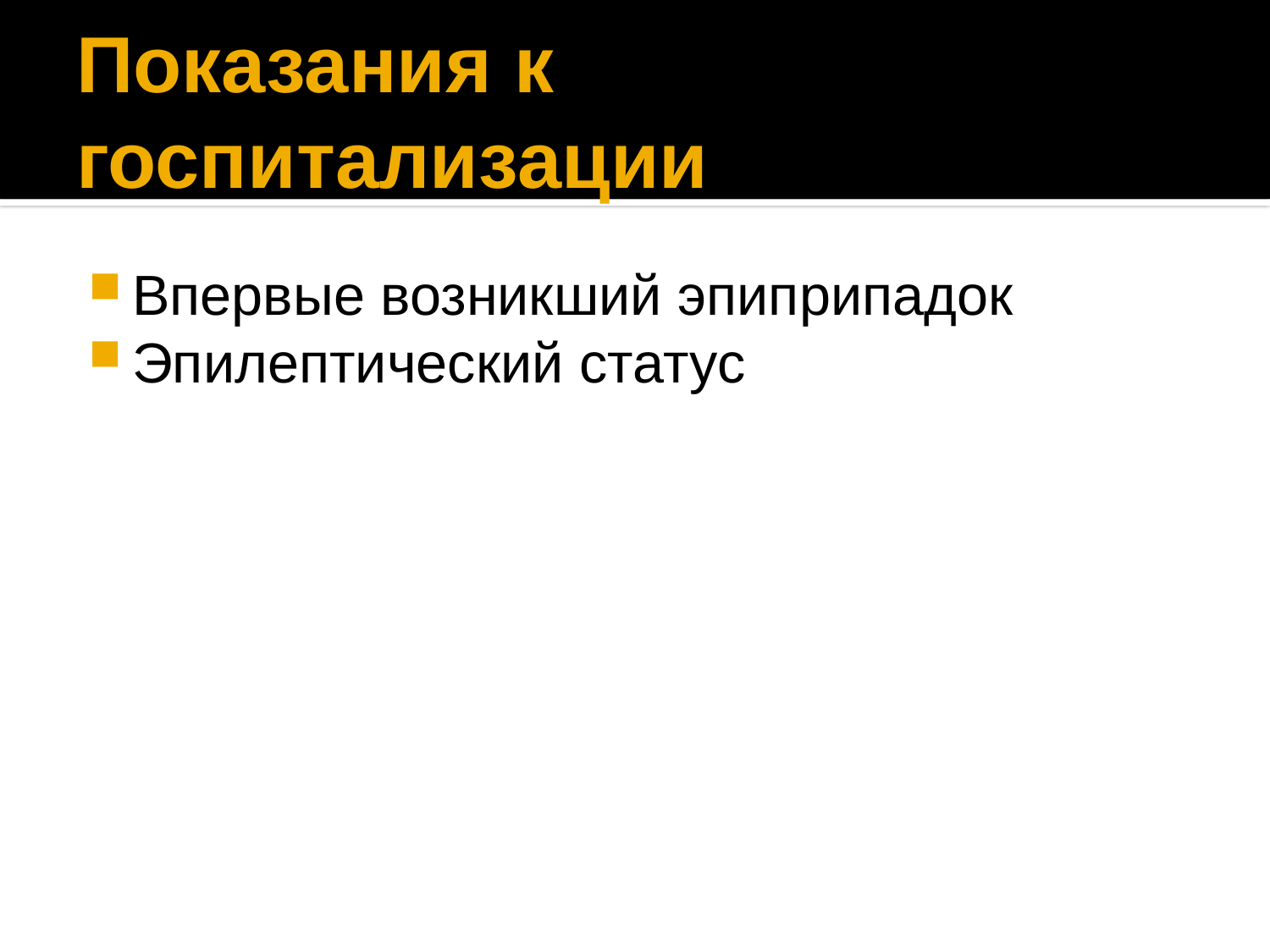

# Показания к госпитализации
Впервые возникший эпиприпадок
Эпилептический статус